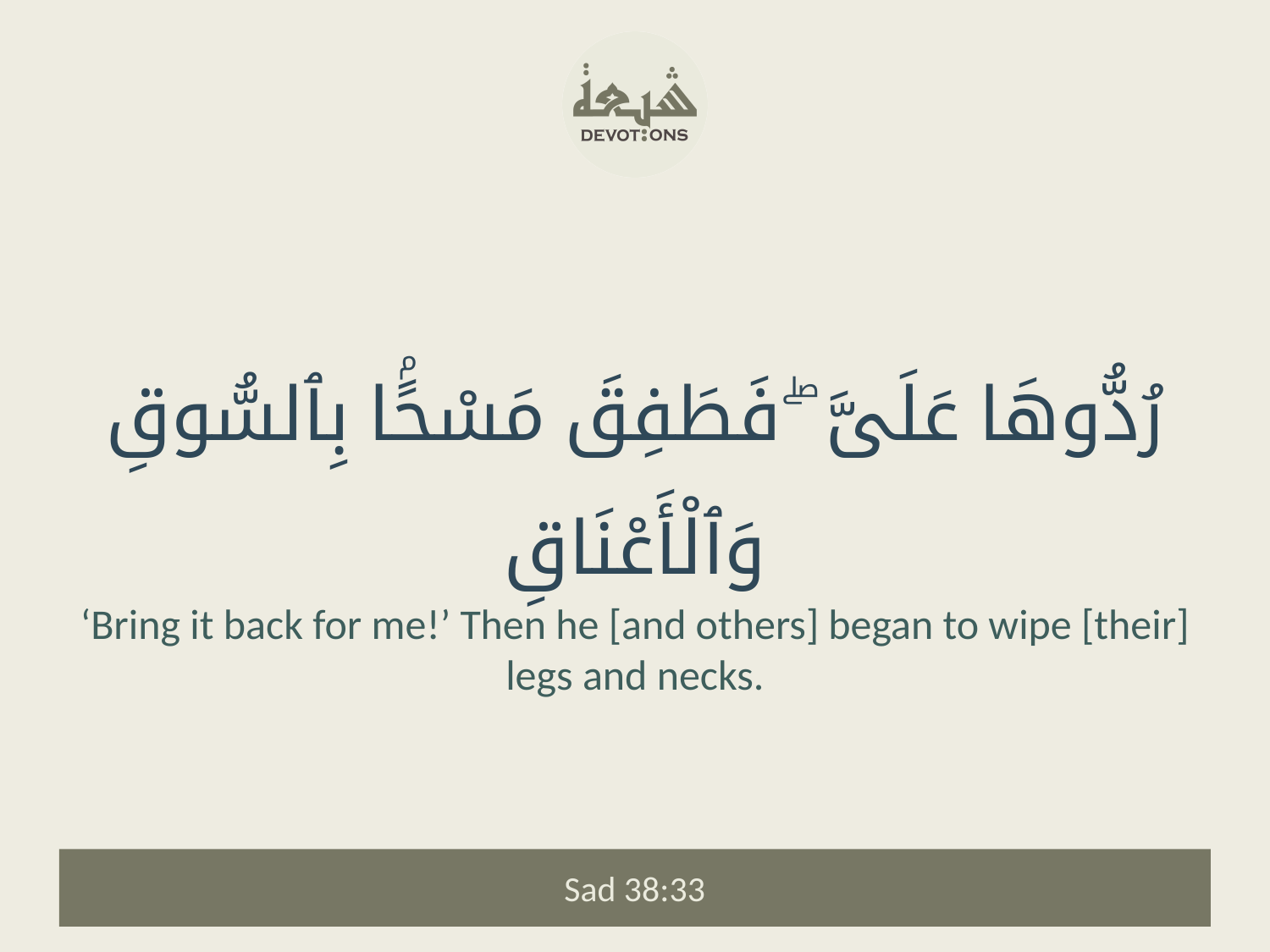

رُدُّوهَا عَلَىَّ ۖ فَطَفِقَ مَسْحًۢا بِٱلسُّوقِ وَٱلْأَعْنَاقِ
‘Bring it back for me!’ Then he [and others] began to wipe [their] legs and necks.
Sad 38:33